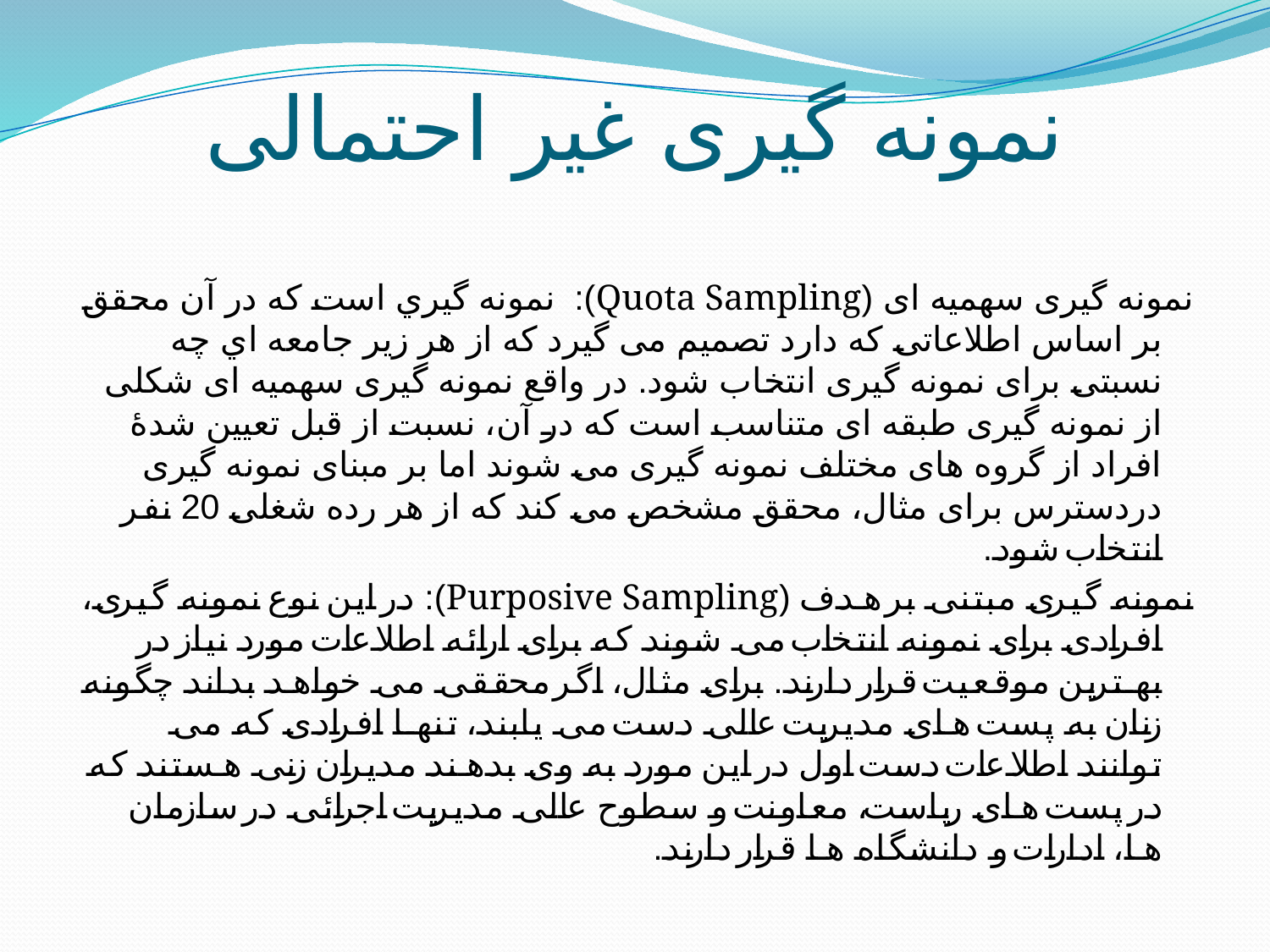

# نمونه گیری غیر احتمالی
نمونه گیری سهمیه ای (Quota Sampling):  نمونه گيري است كه در آن محقق بر اساس اطلاعاتی که دارد تصمیم می گیرد که از هر زیر جامعه اي چه نسبتی برای نمونه گیری انتخاب شود. در واقع نمونه گیری سهمیه ای شکلی از نمونه گیری طبقه ای متناسب است که در آن، نسبت از قبل تعیین شدۀ افراد از گروه های مختلف نمونه گیری می شوند اما بر مبنای نمونه گیری دردسترس برای مثال، محقق مشخص می کند که از هر رده شغلی 20 نفر انتخاب شود.
نمونه گیری مبتنی بر هدف (Purposive Sampling): در این نوع نمونه گیری، افرادی برای نمونه انتخاب می شوند که برای ارائه اطلاعات مورد نیاز در بهترین موقعیت قرار دارند. برای مثال، اگر محققی می خواهد بداند چگونه زنان به پست های مدیریت عالی دست می یابند، تنها افرادی که می توانند اطلاعات دست اول در این مورد به وی بدهند مدیران زنی هستند که در پست های ریاست، معاونت و سطوح عالی مدیریت اجرائی در سازمان ها، ادارات و دانشگاه ها قرار دارند.